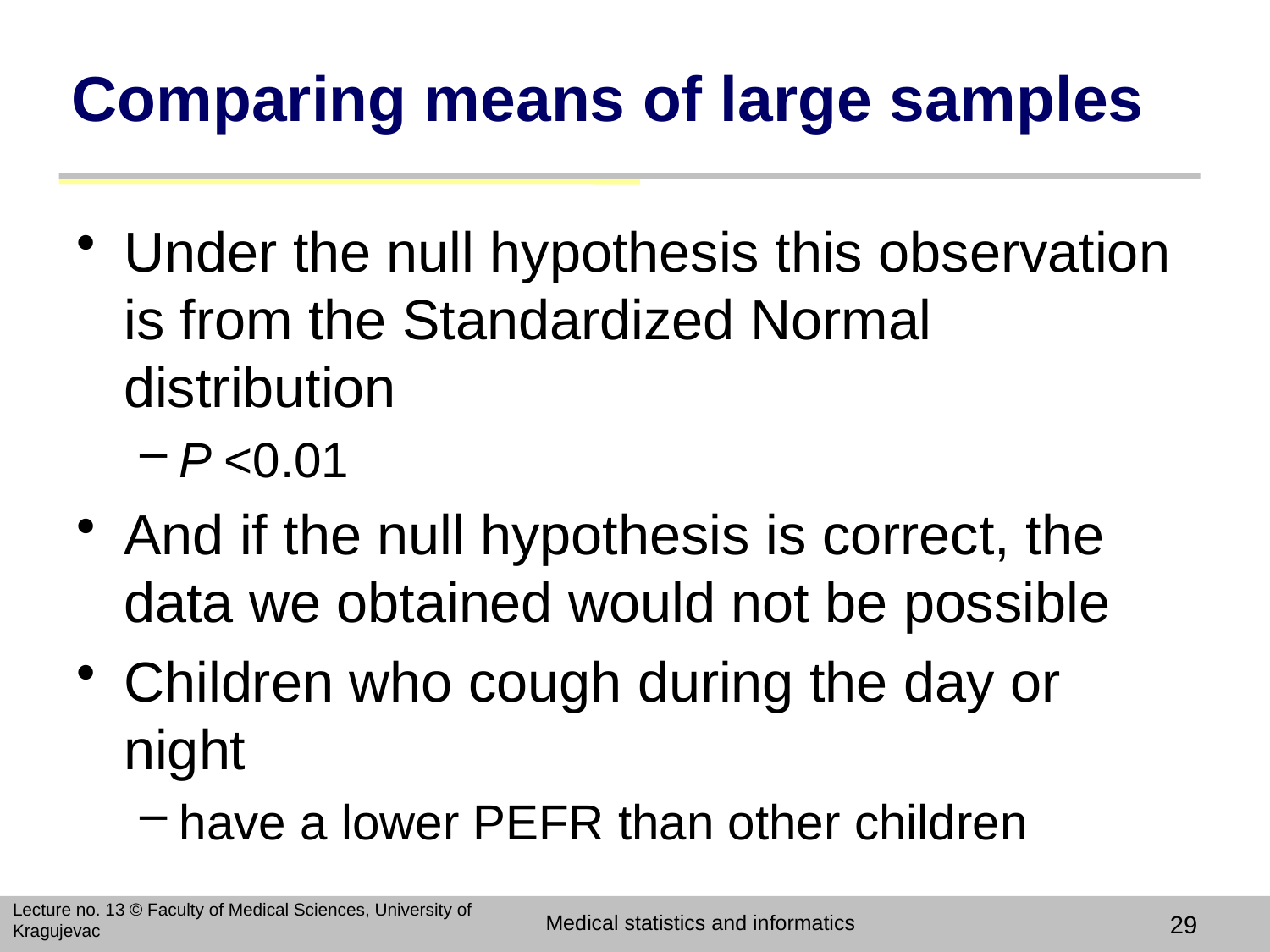

# Comparing means of large samples
Under the null hypothesis this observation is from the Standardized Normal distribution
P <0.01
And if the null hypothesis is correct, the data we obtained would not be possible
Children who cough during the day or night
have a lower PEFR than other children
Lecture no. 13 © Faculty of Medical Sciences, University of Kragujevac
Medical statistics and informatics
29